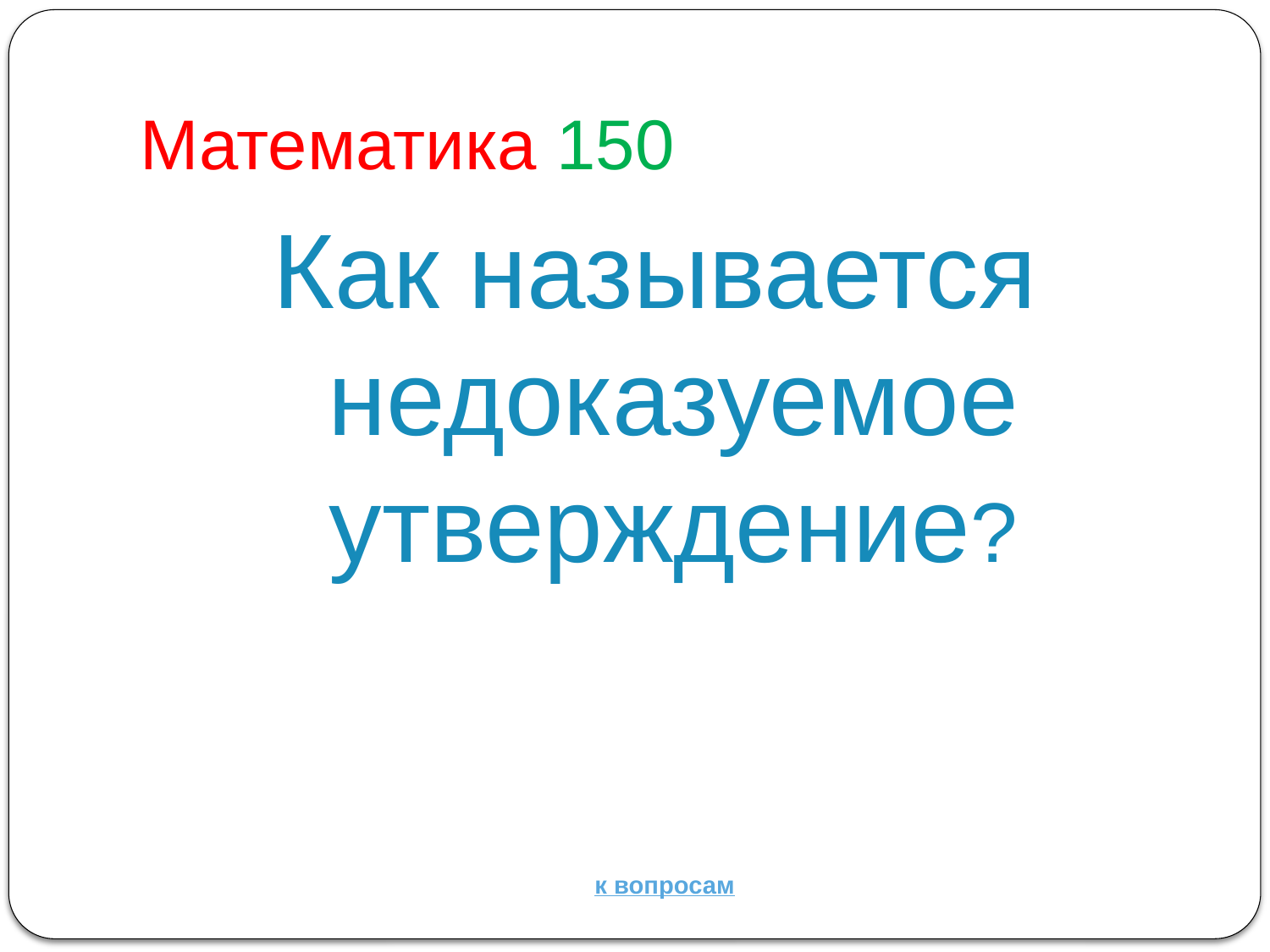

# Математика 150
Как называется недоказуемое утверждение?
к вопросам